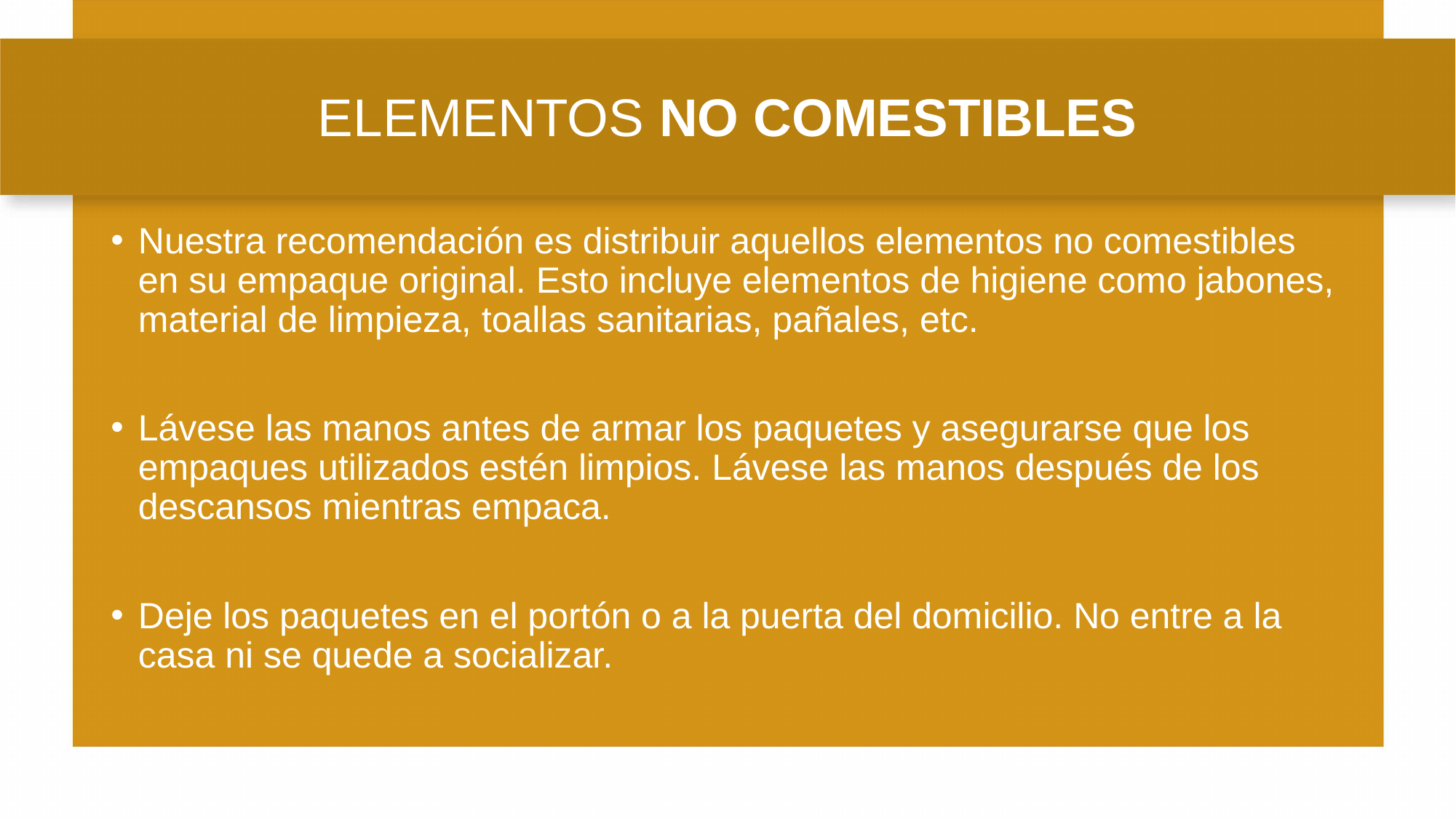

ELEMENTOS NO COMESTIBLES
Nuestra recomendación es distribuir aquellos elementos no comestibles en su empaque original. Esto incluye elementos de higiene como jabones, material de limpieza, toallas sanitarias, pañales, etc.

Lávese las manos antes de armar los paquetes y asegurarse que los empaques utilizados estén limpios. Lávese las manos después de los descansos mientras empaca.

Deje los paquetes en el portón o a la puerta del domicilio. No entre a la casa ni se quede a socializar.